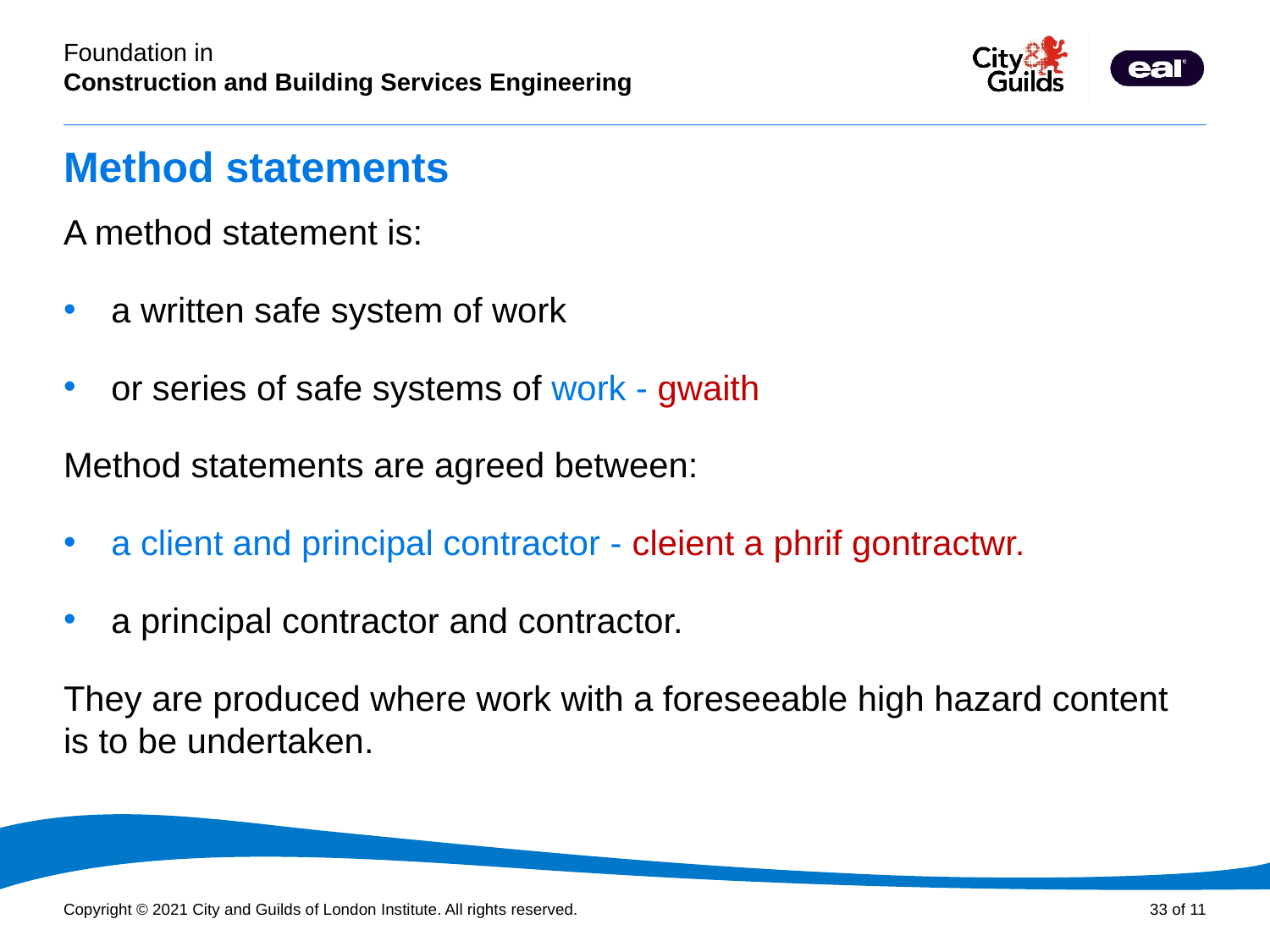

# Method statements
A method statement is:
a written safe system of work
or series of safe systems of work - gwaith
Method statements are agreed between:
a client and principal contractor - cleient a phrif gontractwr.
a principal contractor and contractor.
They are produced where work with a foreseeable high hazard content is to be undertaken.